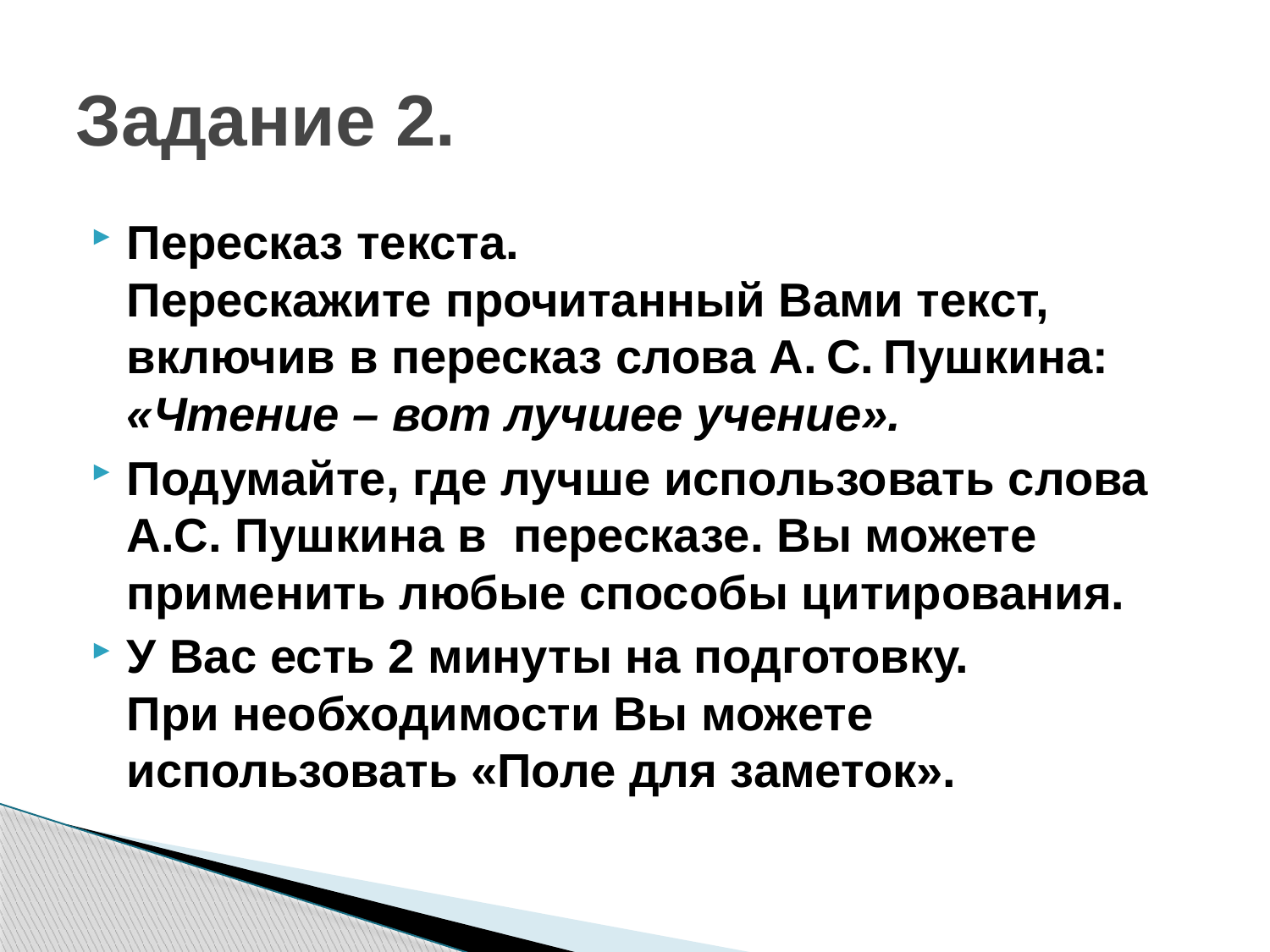

# Задание 2.
Пересказ текста.
Перескажите прочитанный Вами текст, включив в пересказ слова А. С. Пушкина: «Чтение – вот лучшее учение».
Подумайте, где лучше использовать слова А.С. Пушкина в  пересказе. Вы можете применить любые способы цитирования.
У Вас есть 2 минуты на подготовку.
При необходимости Вы можете использовать «Поле для заметок».